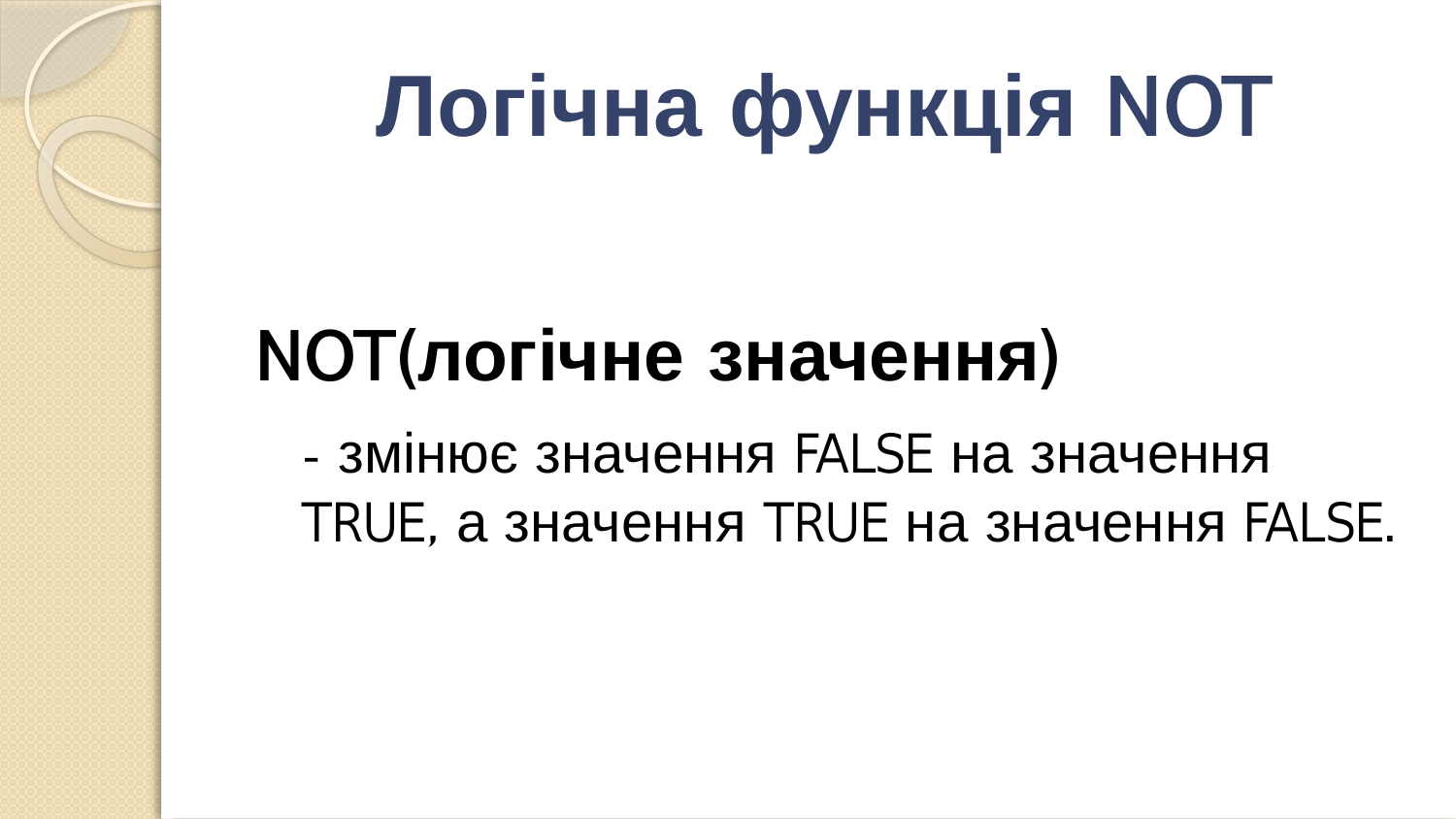

# Логічна функція NOT

NOT(логічне значення)
	- змінює значення FALSE на значення TRUE, а значення TRUE на значення FALSE.